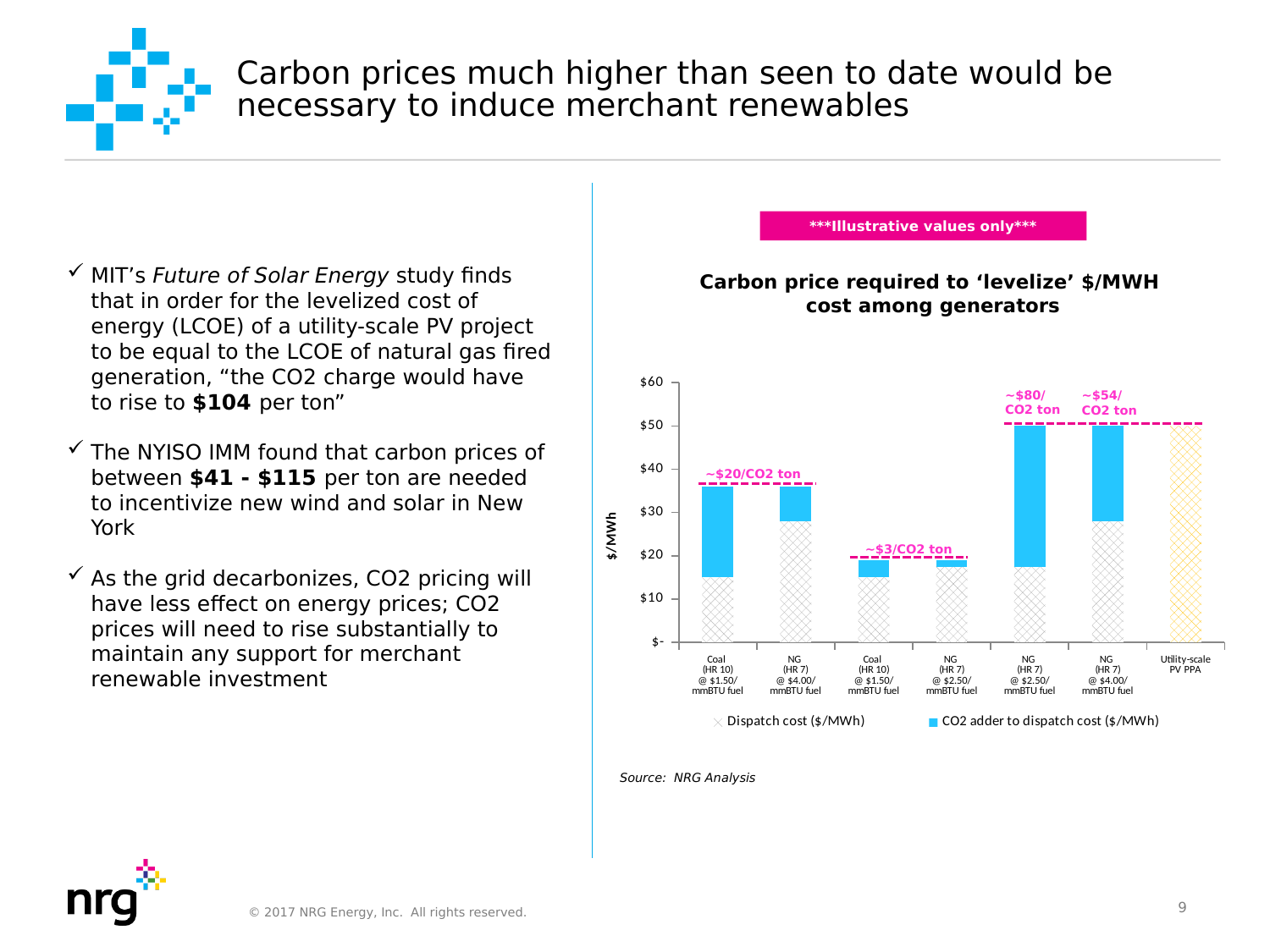

# Carbon prices much higher than seen to date would be necessary to induce merchant renewables
***Illustrative values only***
Carbon price required to ‘levelize’ $/MWH
cost among generators
~$80/
CO2 ton
~$54/
CO2 ton
~$20/CO2 ton
~$3/CO2 ton
Source:  NRG Analysis
MIT’s Future of Solar Energy study finds that in order for the levelized cost of energy (LCOE) of a utility-scale PV project to be equal to the LCOE of natural gas fired generation, “the CO2 charge would have to rise to $104 per ton”
The NYISO IMM found that carbon prices of between $41 - $115 per ton are needed to incentivize new wind and solar in New York
As the grid decarbonizes, CO2 pricing will have less effect on energy prices; CO2 prices will need to rise substantially to maintain any support for merchant renewable investment

### Chart

| Category | Dispatch cost ($/MWh) | CO2 adder to dispatch cost ($/MWh) |
|---|---|---|
| Coal
(HR 10)
@ $1.50/
mmBTU fuel | 15.0 | 21.041557780589358 |
| NG
(HR 7)
@ $4.00/
mmBTU fuel | 28.0 | 8.041547280589214 |
| Coal
(HR 10)
@ $1.50/
mmBTU fuel | 15.0 | 4.046433155949776 |
| NG
(HR 7)
@ $2.50/
mmBTU fuel | 17.5 | 1.5464436559602737 |
| NG
(HR 7)
@ $2.50/
mmBTU fuel | 17.5 | 32.49999999999999 |
| NG
(HR 7)
@ $4.00/
mmBTU fuel | 28.0 | 22.000000000000014 |
| Utility-scale
PV PPA | 50.0 | 0.0 |
9
© 2017 NRG Energy, Inc.  All rights reserved.